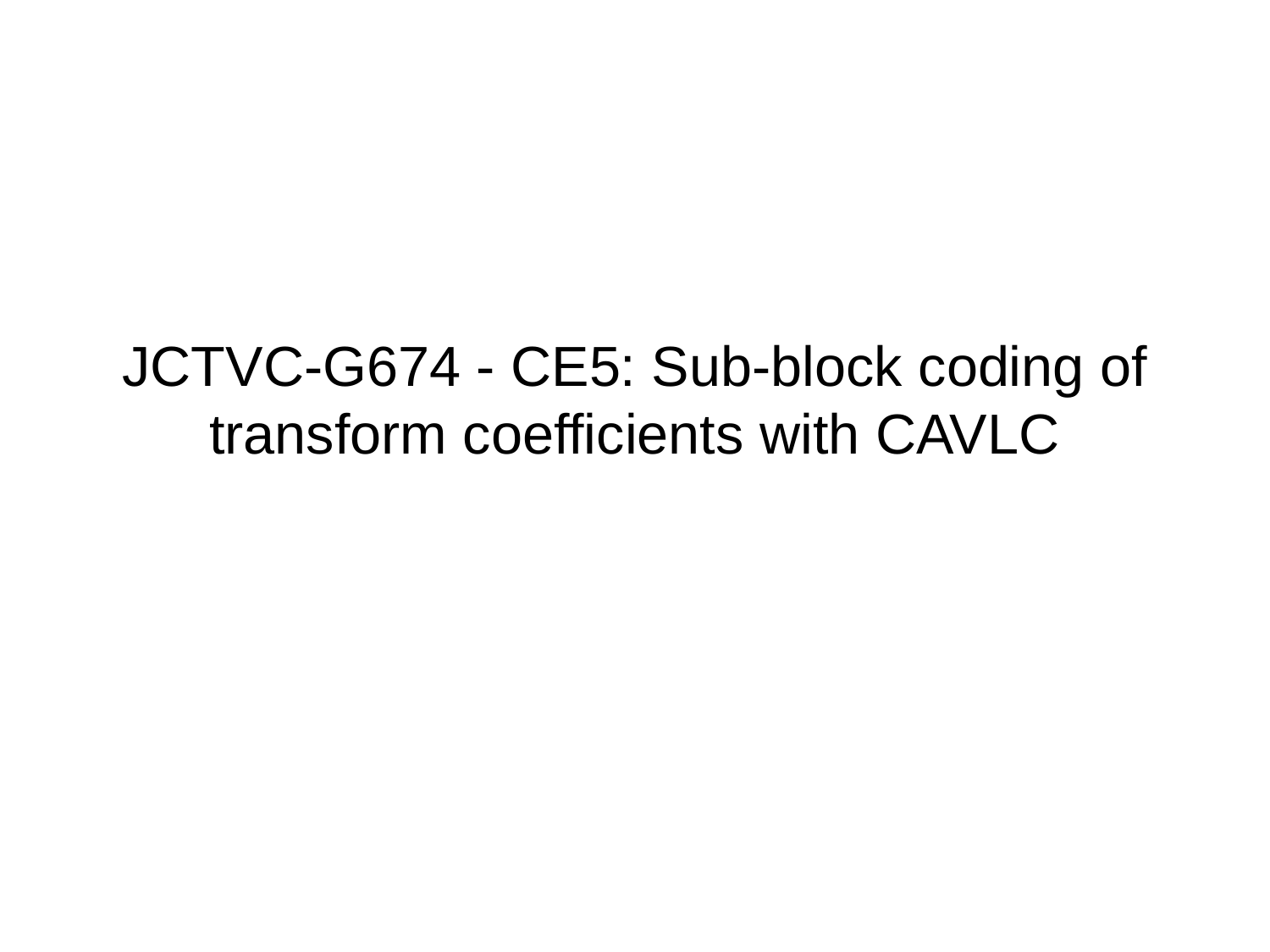

# JCTVC-G674 - CE5: Sub-block coding of transform coefficients with CAVLC